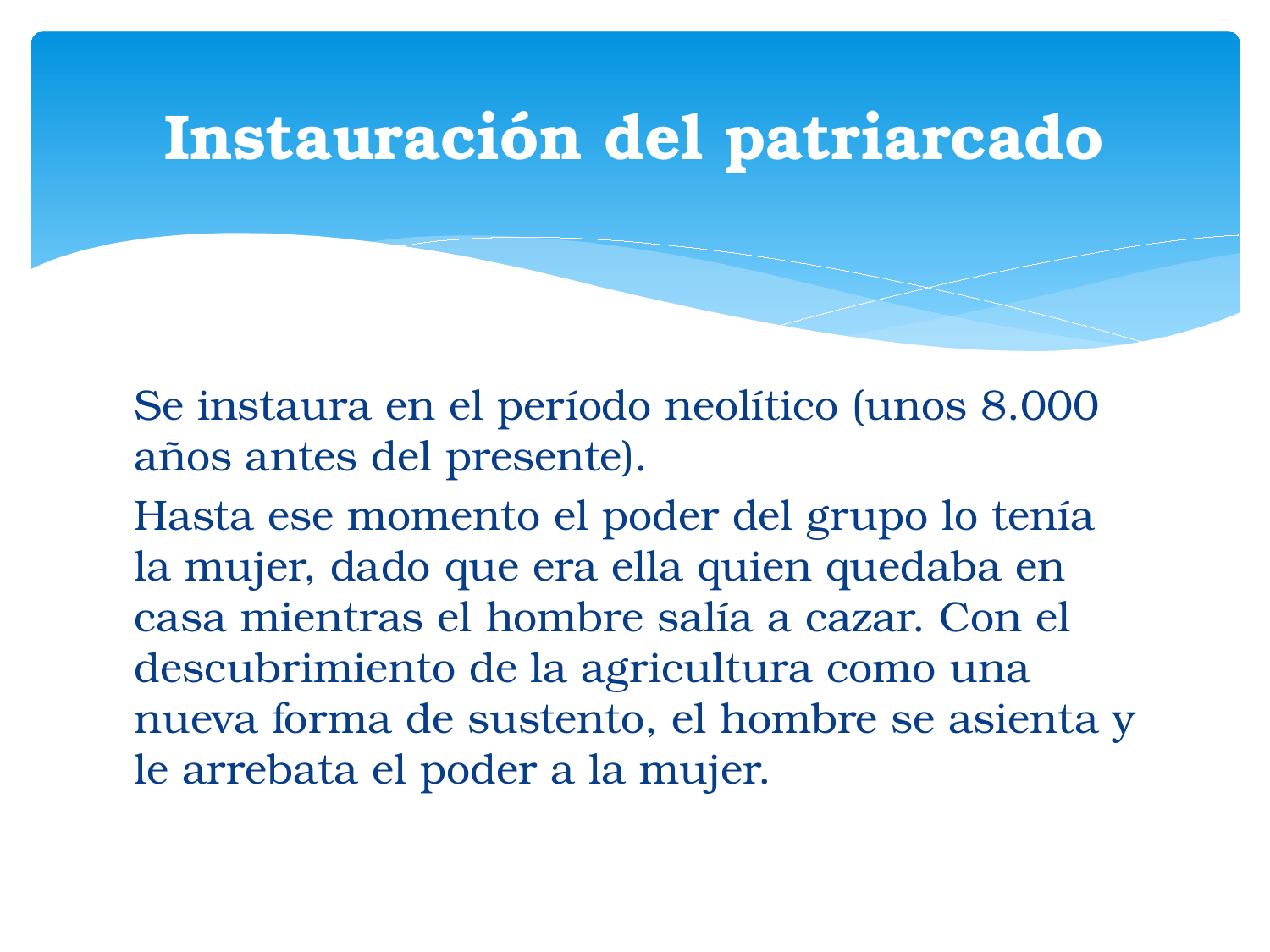

# Instauración del patriarcado
Se instaura en el período neolítico (unos 8.000 años antes del presente).
Hasta ese momento el poder del grupo lo tenía la mujer, dado que era ella quien quedaba en casa mientras el hombre salía a cazar. Con el descubrimiento de la agricultura como una nueva forma de sustento, el hombre se asienta y le arrebata el poder a la mujer.